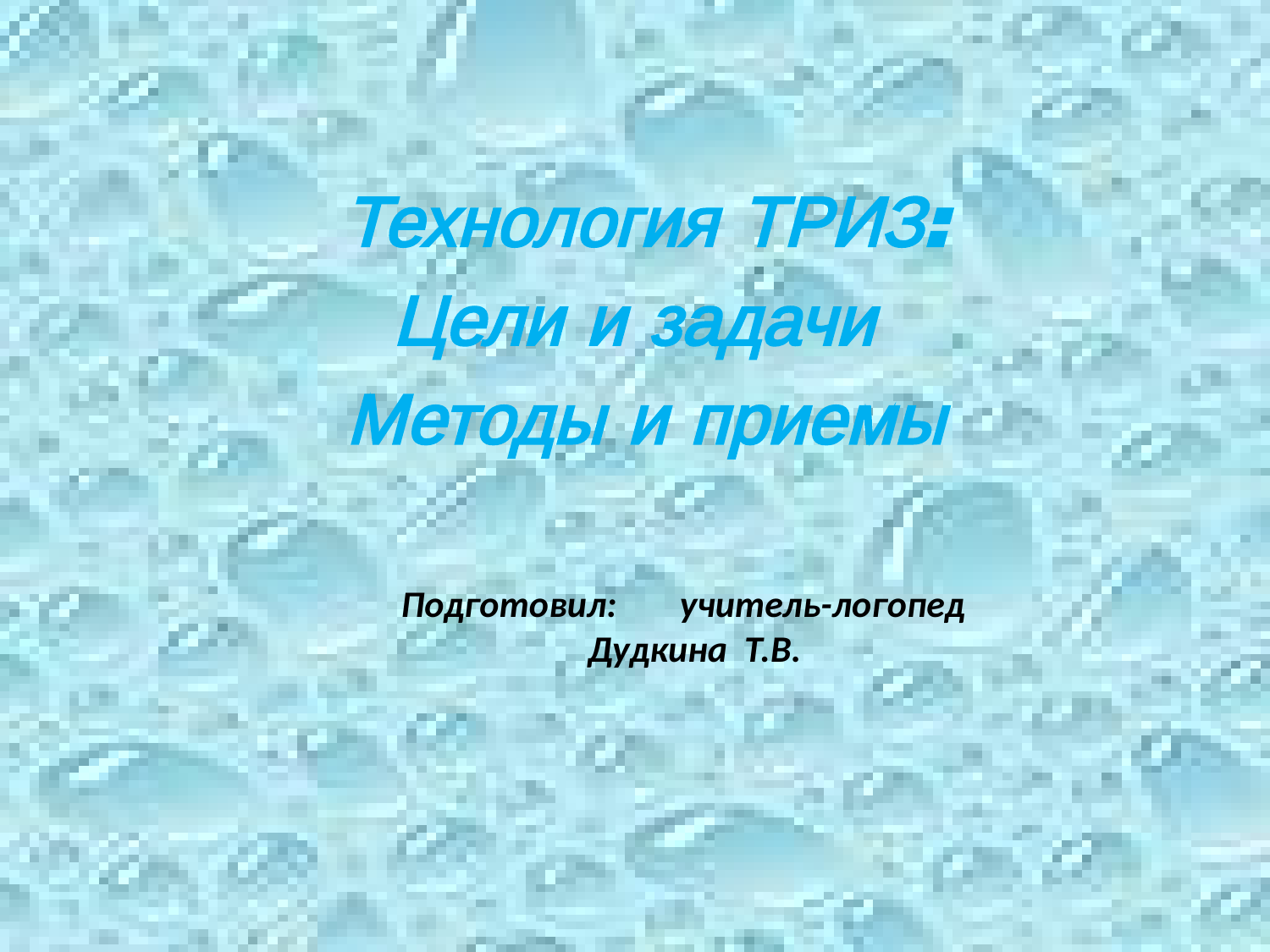

Технология ТРИЗ:
Цели и задачи
Методы и приемы
# Подготовил:   					учитель-логопед Дудкина  Т.В.